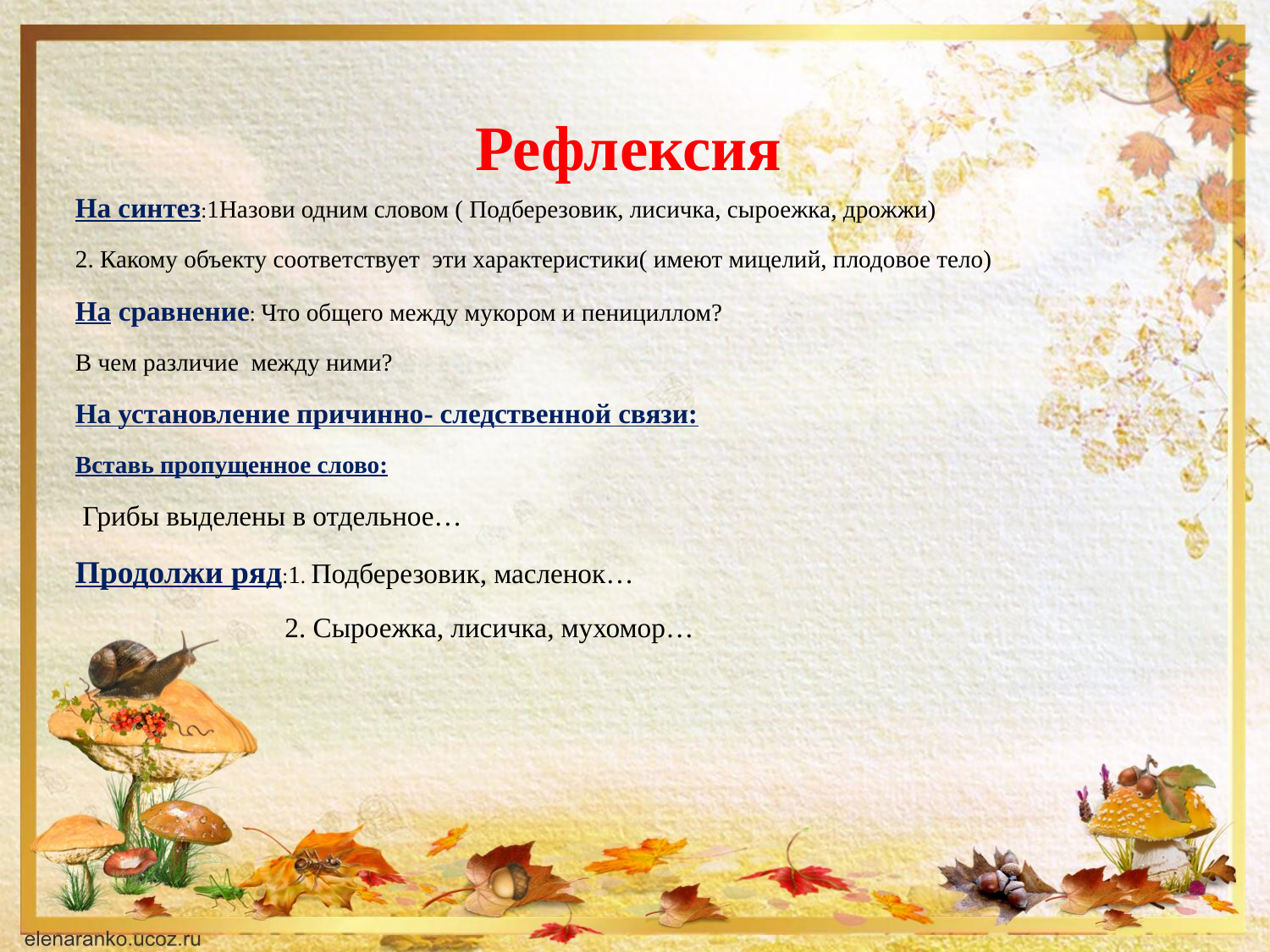

# Рефлексия
| На синтез:1Назови одним словом ( Подберезовик, лисичка, сыроежка, дрожжи) 2. Какому объекту соответствует эти характеристики( имеют мицелий, плодовое тело) На сравнение: Что общего между мукором и пенициллом? В чем различие между ними? На установление причинно- следственной связи: Вставь пропущенное слово: Грибы выделены в отдельное… Продолжи ряд:1. Подберезовик, масленок… 2. Сыроежка, лисичка, мухомор… |
| --- |